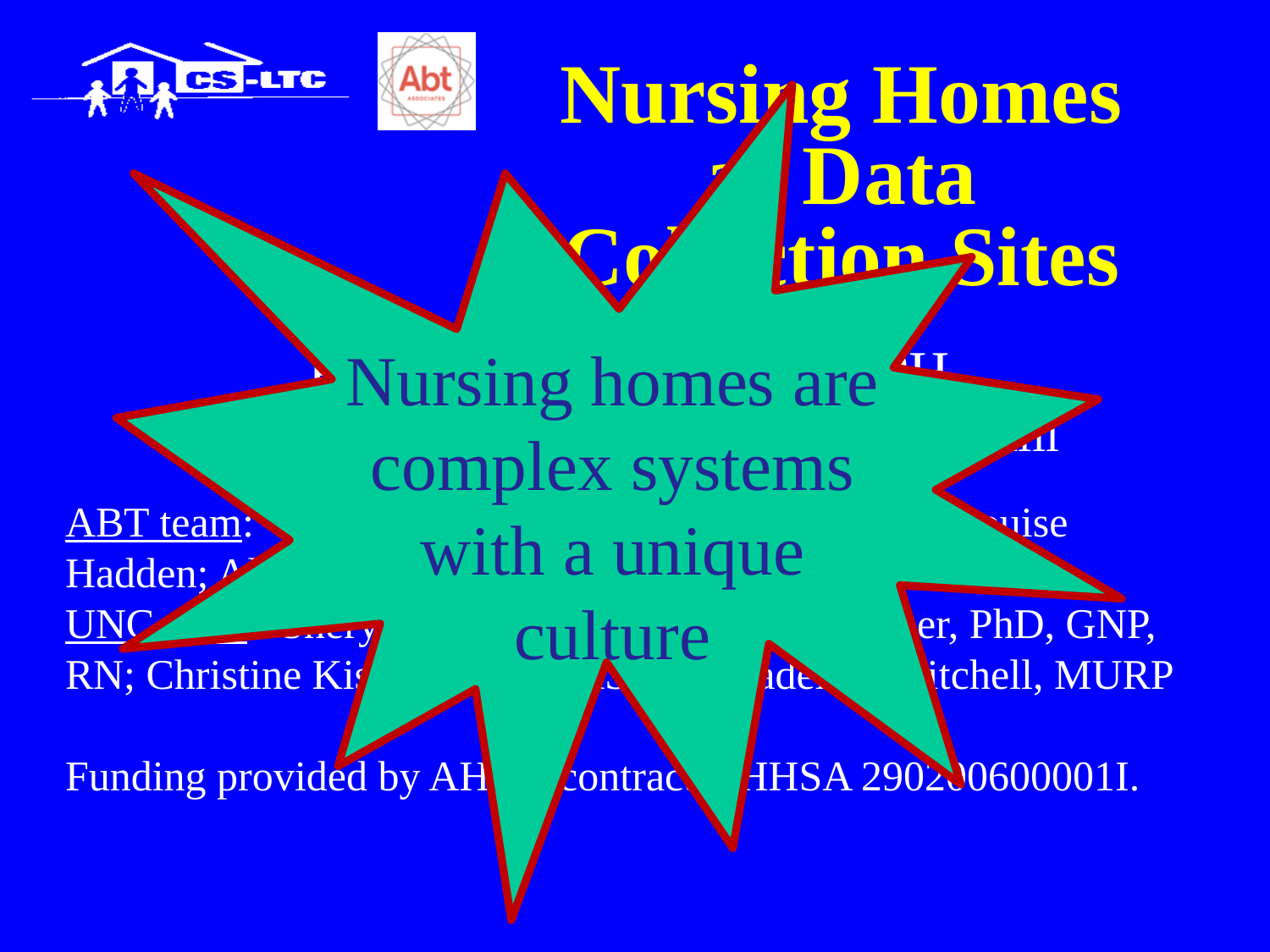

# Nursing Homes as Data Collection Sites
Nursing homes are complex systems with a unique culture
Philip D. Sloane, MD, MPH
University of North Carolina at Chapel Hill

ABT team:  Rosanna Bertrand, PhD; Lauren Olsho; Louise Hadden; Alrick Edwards.
UNC team:  Sheryl Zimmerman, PhD; Anna Beeber, PhD, GNP, RN; Christine Kistler, MD, MASc; C. Madeline Mitchell, MURP

Funding provided by AHRQ contract # HHSA 290200600001I.